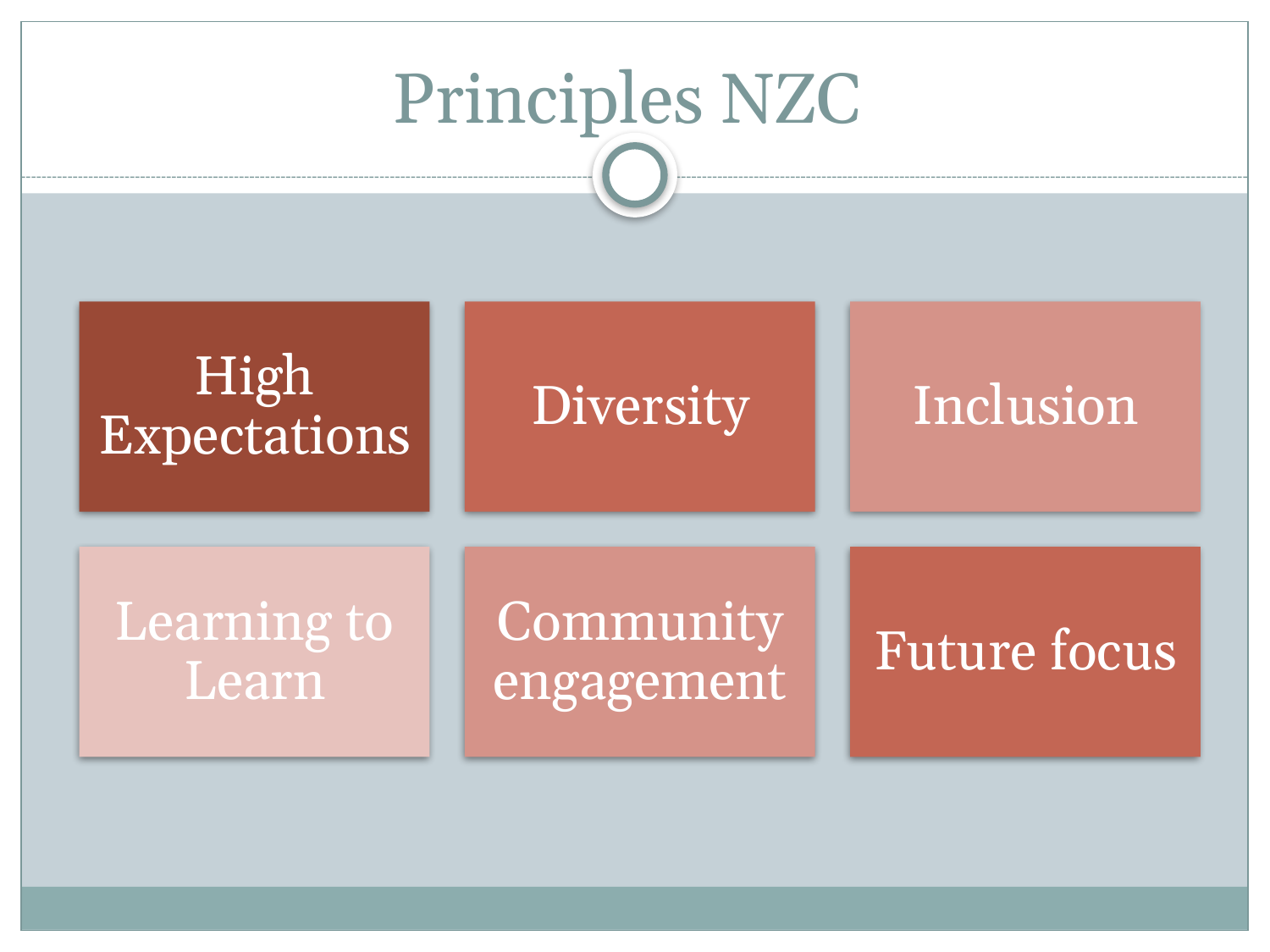

Principles NZC
#

High Expectations
Diversity
Inclusion
Learning to Learn
Community engagement
Future focus